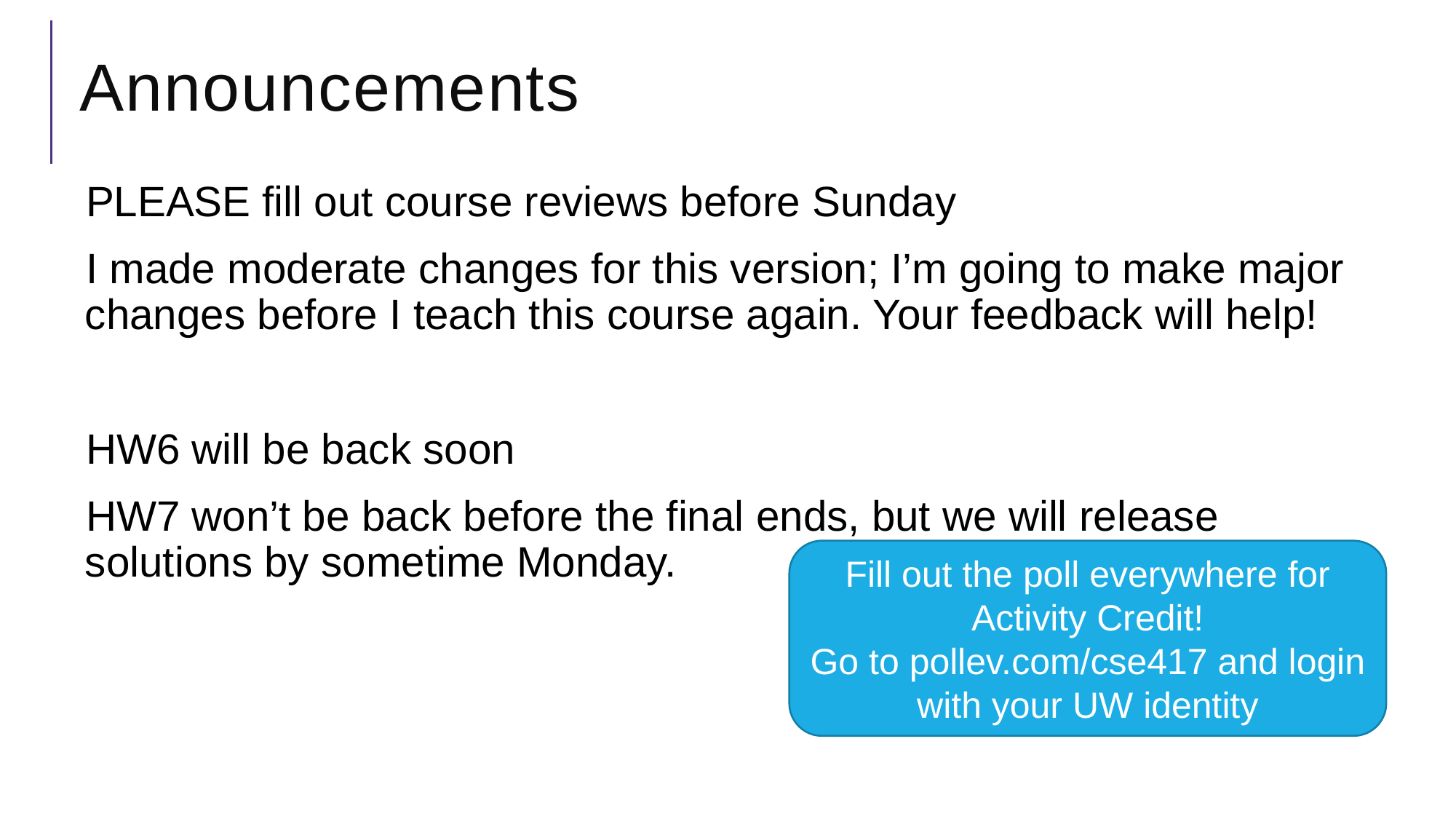

# Announcements
PLEASE fill out course reviews before Sunday
I made moderate changes for this version; I’m going to make major changes before I teach this course again. Your feedback will help!

HW6 will be back soon
HW7 won’t be back before the final ends, but we will release solutions by sometime Monday.

Fill out the poll everywhere for Activity Credit!
Go to pollev.com/cse417 and login with your UW identity